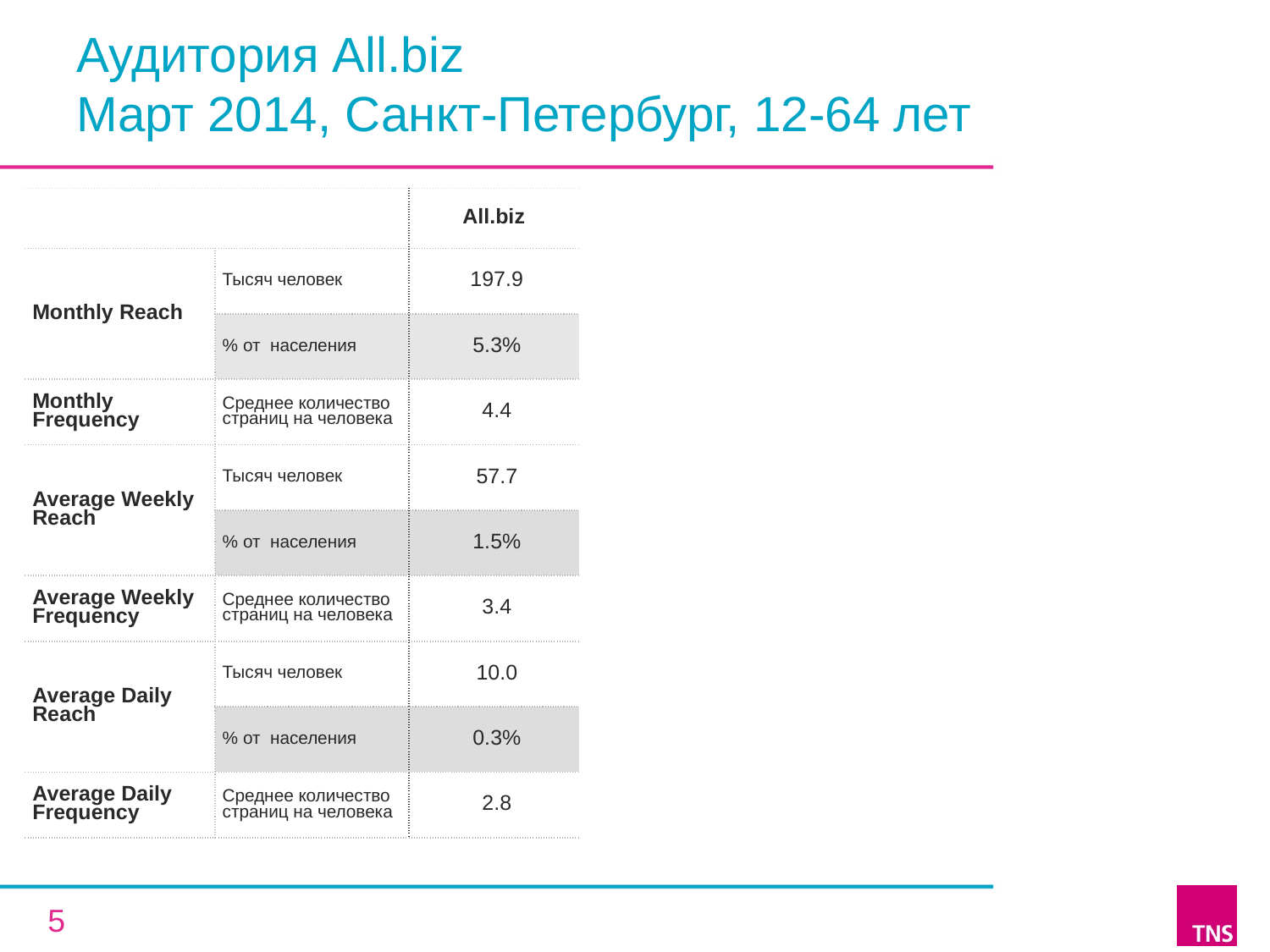

# Аудитория All.biz Март 2014, Санкт-Петербург, 12-64 лет
|  |  | All.biz |
| --- | --- | --- |
| Monthly Reach | Тысяч человек | 197.9 |
|  | % от населения | 5.3% |
| Monthly Frequency | Среднее количество страниц на человека | 4.4 |
| Average Weekly Reach | Тысяч человек | 57.7 |
|  | % от населения | 1.5% |
| Average Weekly Frequency | Среднее количество страниц на человека | 3.4 |
| Average Daily Reach | Тысяч человек | 10.0 |
|  | % от населения | 0.3% |
| Average Daily Frequency | Среднее количество страниц на человека | 2.8 |

5